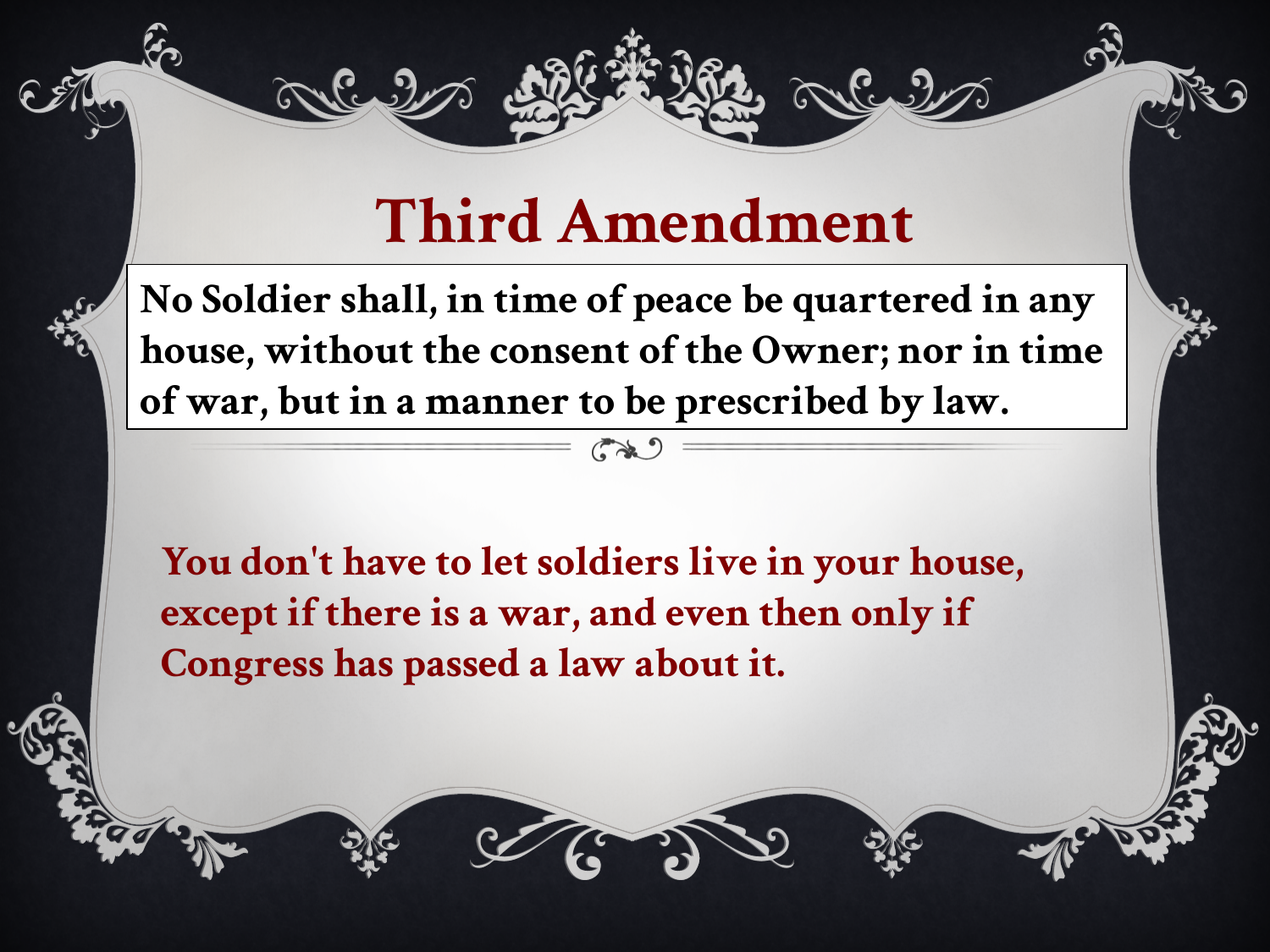

Third Amendment
No Soldier shall, in time of peace be quartered in any house, without the consent of the Owner; nor in time of war, but in a manner to be prescribed by law.

You don't have to let soldiers live in your house, except if there is a war, and even then only if Congress has passed a law about it.